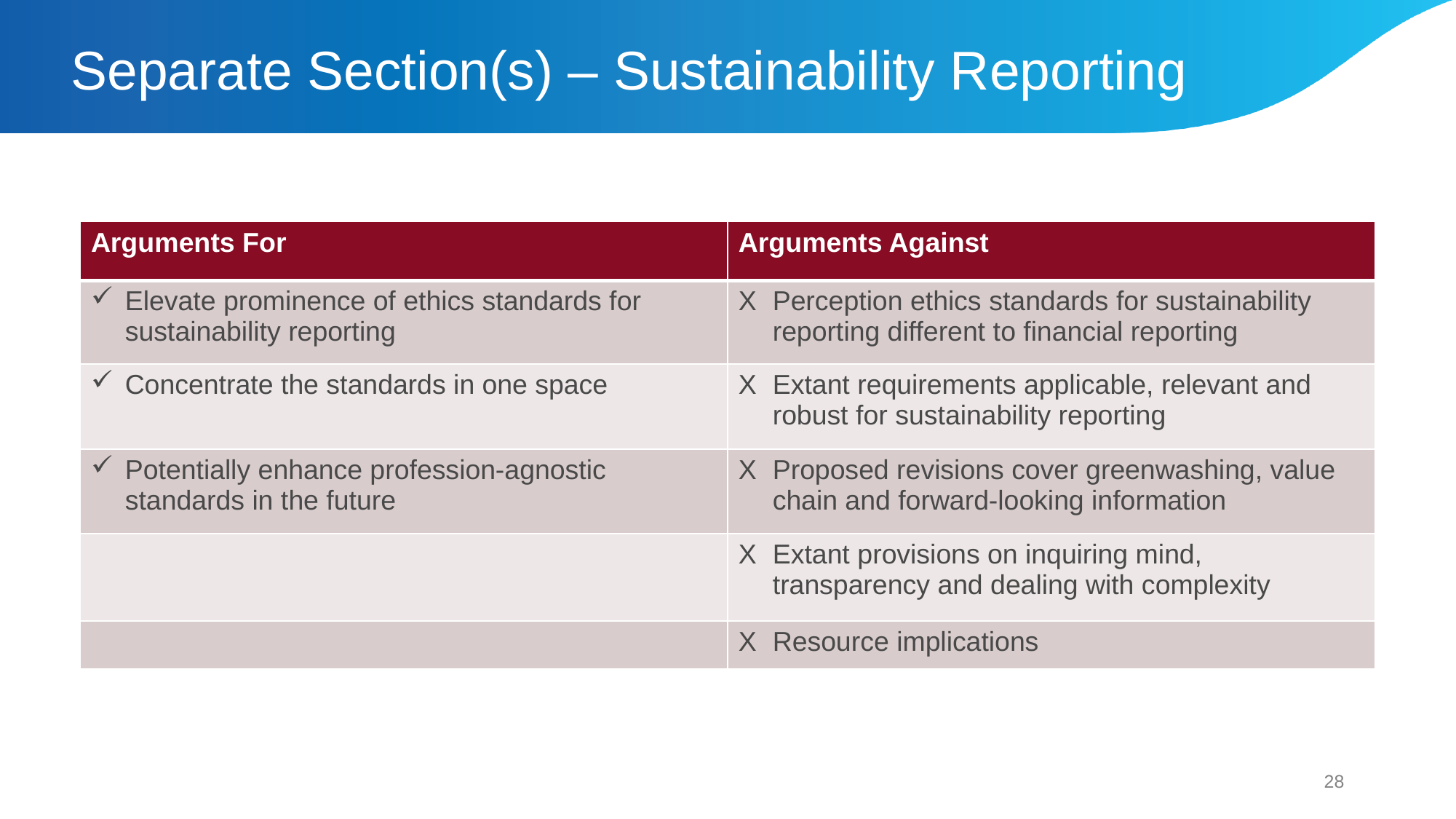

# Separate Section(s) – Sustainability Reporting
| Arguments For | Arguments Against |
| --- | --- |
| Elevate prominence of ethics standards for sustainability reporting | Perception ethics standards for sustainability reporting different to financial reporting |
| Concentrate the standards in one space | Extant requirements applicable, relevant and robust for sustainability reporting |
| Potentially enhance profession-agnostic standards in the future | Proposed revisions cover greenwashing, value chain and forward-looking information |
|  | Extant provisions on inquiring mind, transparency and dealing with complexity |
|  | Resource implications |
28